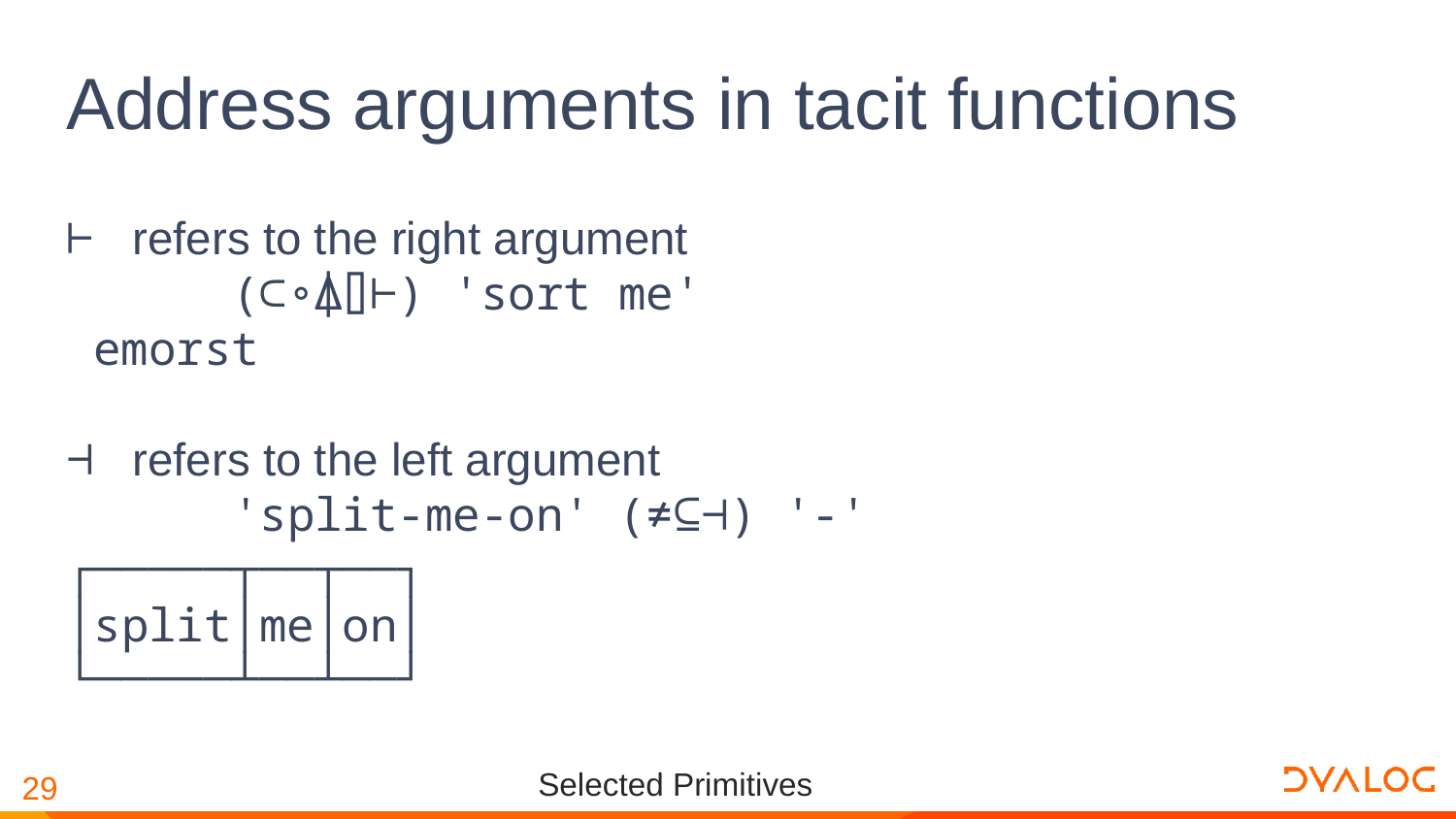

# Address arguments in tacit functions
⊢   refers to the right argument
      (⊂∘⍋⌷⊢) 'sort me'
 emorst
⊣   refers to the left argument
      'split-me-on' (≠⊆⊣) '-'
┌─────┬──┬──┐
│split│me│on│
└─────┴──┴──┘